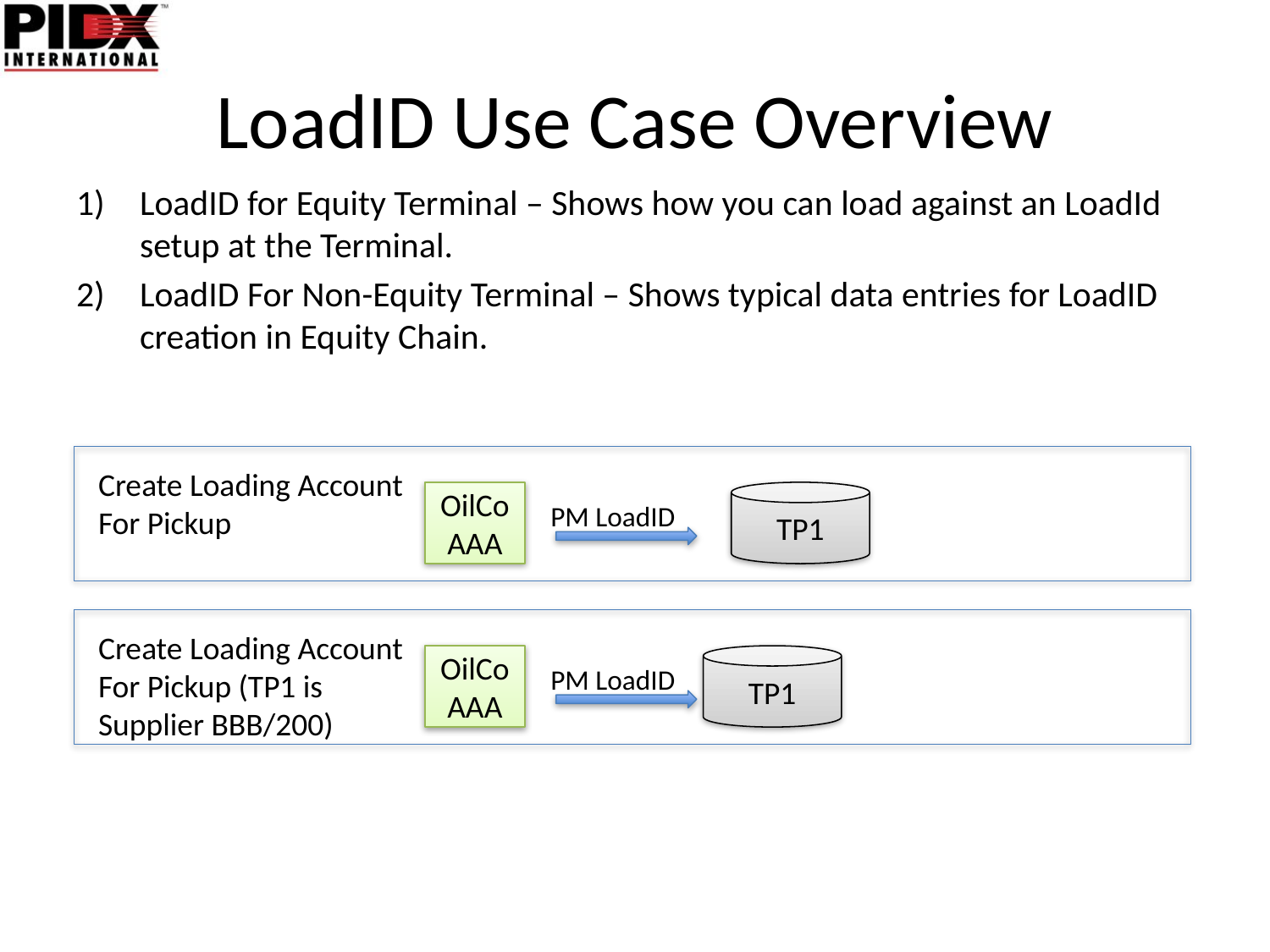

# LoadID Use Case Overview
LoadID for Equity Terminal – Shows how you can load against an LoadId setup at the Terminal.
LoadID For Non-Equity Terminal – Shows typical data entries for LoadID creation in Equity Chain.

Create Loading Account
For Pickup
OilCo
AAA
TP1
PM LoadID

Create Loading Account
For Pickup (TP1 is Supplier BBB/200)
OilCo
AAA
TP1
PM LoadID